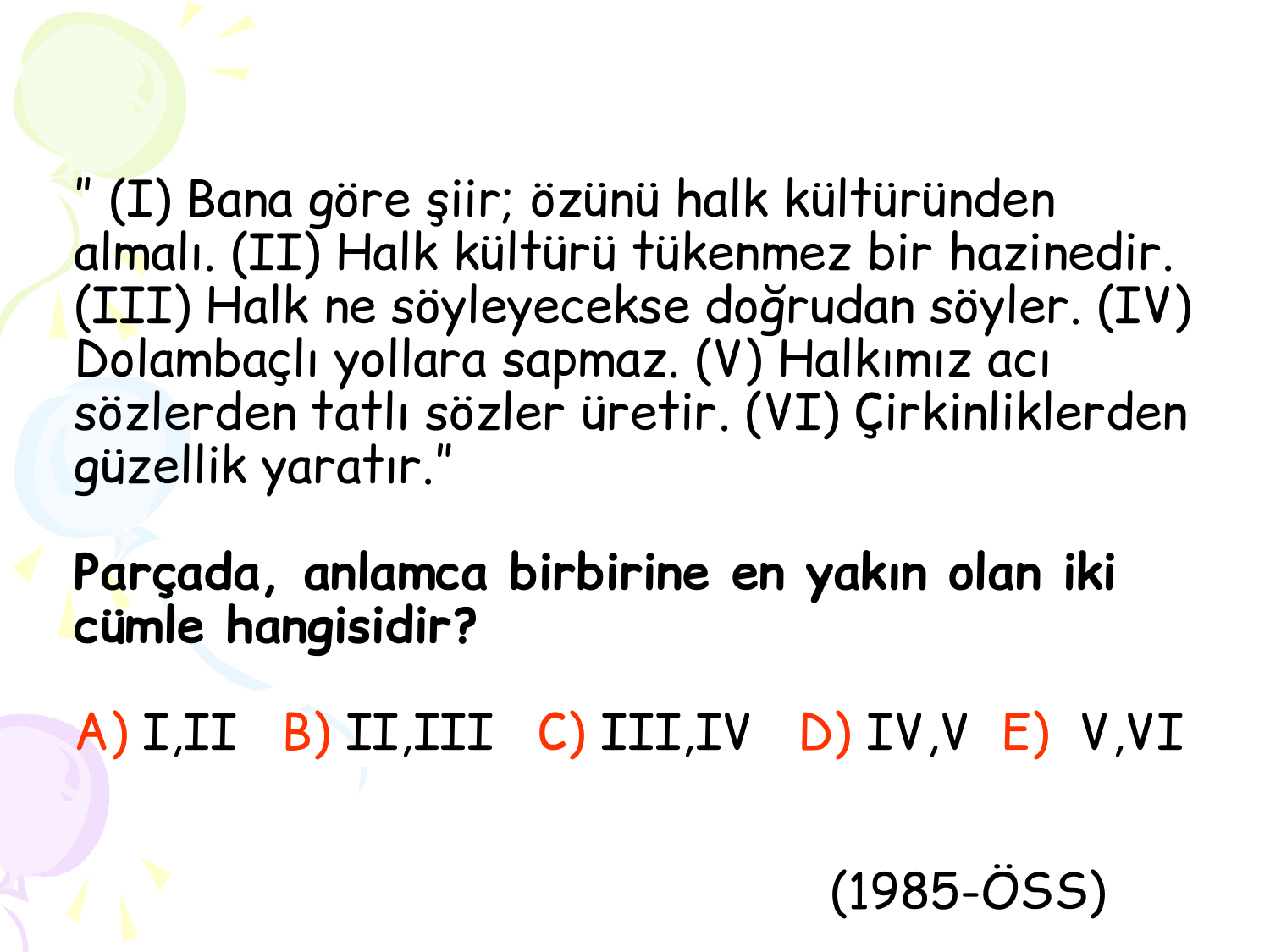

# ” (I) Bana göre şiir; özünü halk kültüründen almalı. (II) Halk kültürü tükenmez bir hazinedir. (III) Halk ne söyleyecekse doğrudan söyler. (IV) Dolambaçlı yollara sapmaz. (V) Halkımız acı sözlerden tatlı sözler üretir. (VI) Çirkinliklerden güzellik yaratır.” Parçada, anlamca birbirine en yakın olan iki cümle hangisidir? A) I,II   B) II,III   C) III,IV   D) IV,V  E)  V,VI (1985-ÖSS)